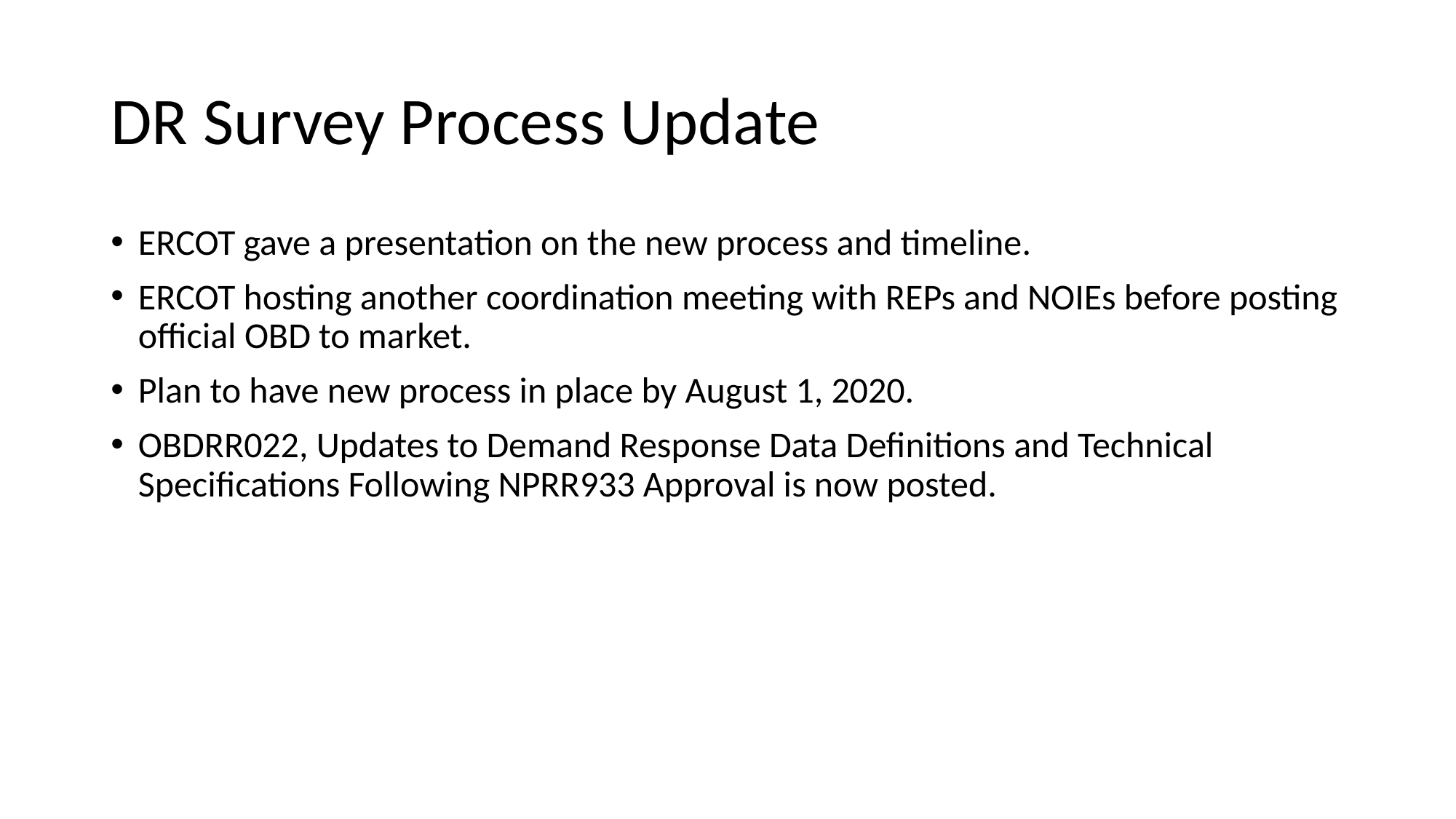

# DR Survey Process Update
ERCOT gave a presentation on the new process and timeline.
ERCOT hosting another coordination meeting with REPs and NOIEs before posting official OBD to market.
Plan to have new process in place by August 1, 2020.
OBDRR022, Updates to Demand Response Data Definitions and Technical Specifications Following NPRR933 Approval is now posted.